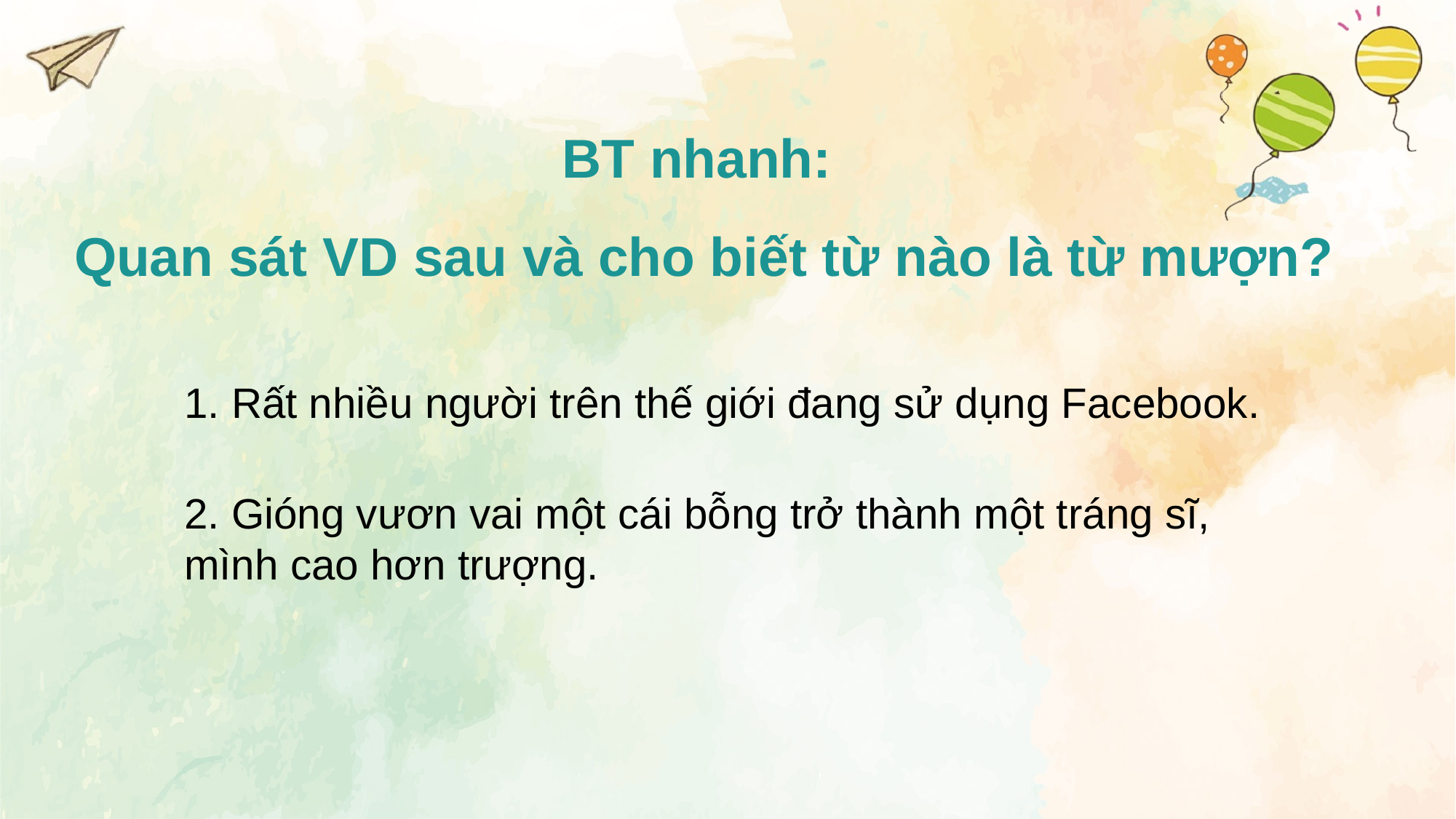

# BT nhanh: Quan sát VD sau và cho biết từ nào là từ mượn?
1. Rất nhiều người trên thế giới đang sử dụng Facebook.
2. Gióng vươn vai một cái bỗng trở thành một tráng sĩ, mình cao hơn trượng.